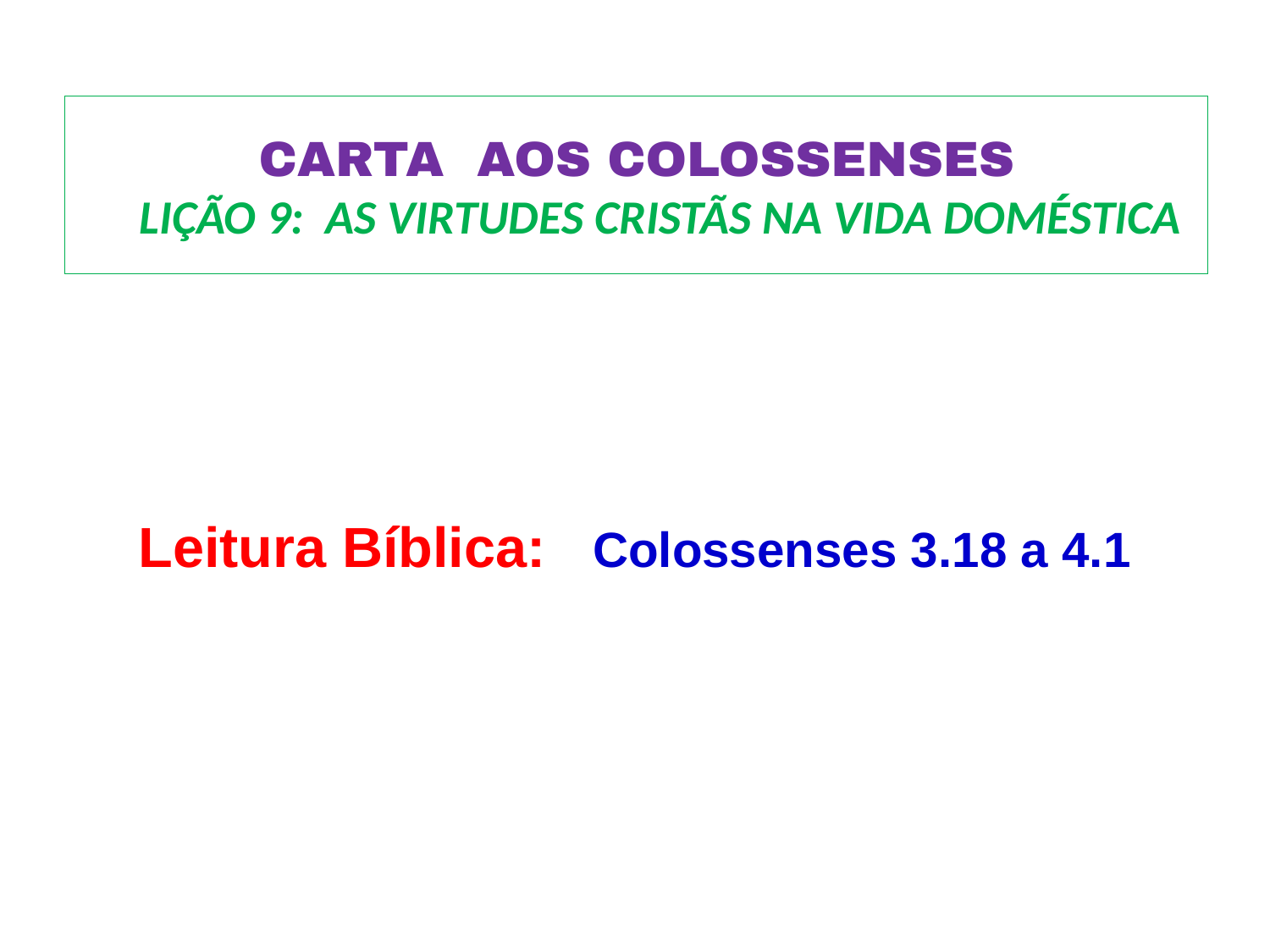

# CARTA  AOS COLOSSENSES LIÇÃO 9:  AS VIRTUDES CRISTÃS NA VIDA DOMÉSTICA

Leitura Bíblica:   Colossenses 3.18 a 4.1